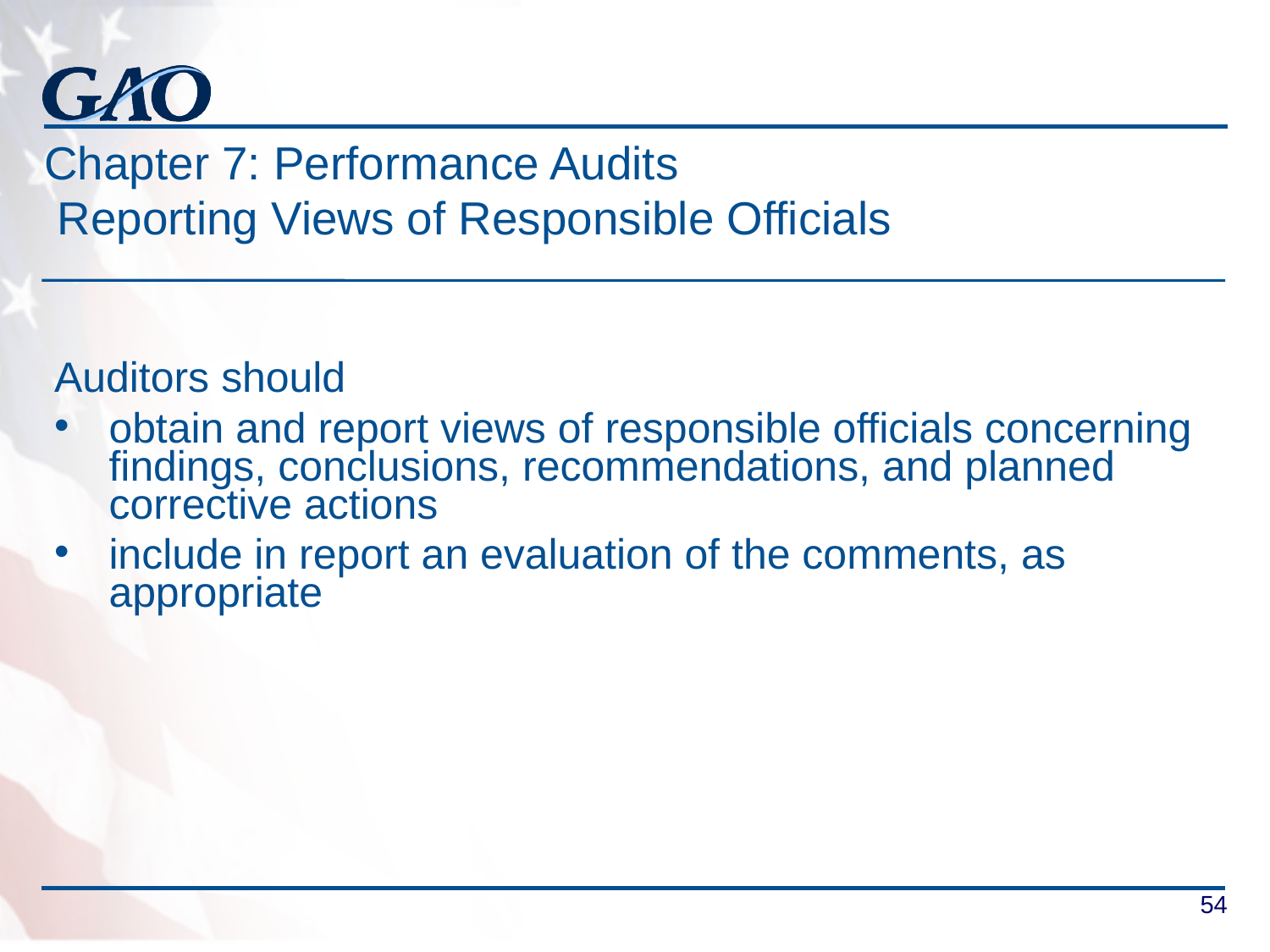

# Chapter 7: Performance Audits Reporting Views of Responsible Officials

Auditors should
obtain and report views of responsible officials concerning findings, conclusions, recommendations, and planned corrective actions
include in report an evaluation of the comments, as appropriate

54